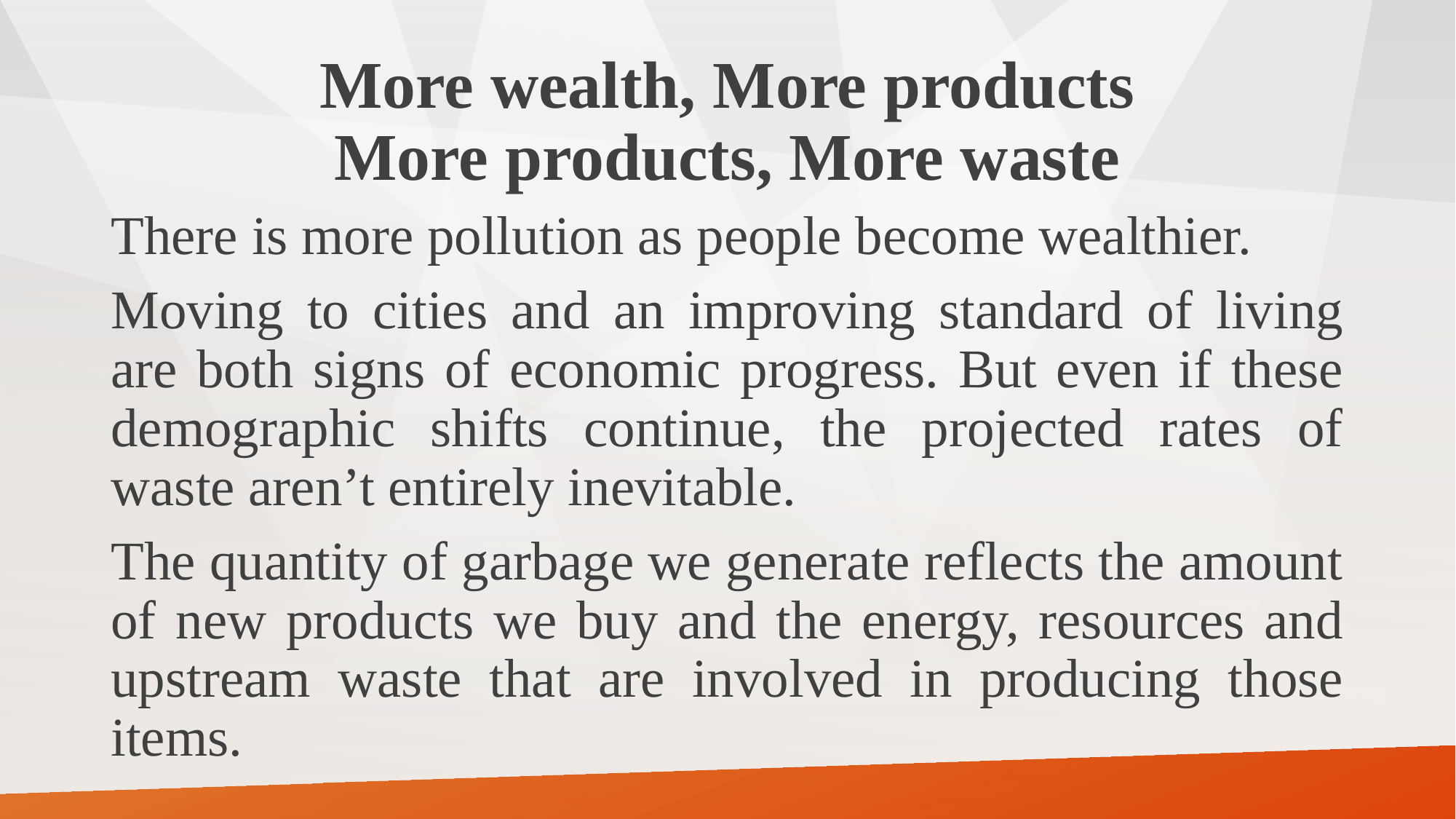

# More wealth, More products More products, More waste
There is more pollution as people become wealthier.
Moving to cities and an improving standard of living are both signs of economic progress. But even if these demographic shifts continue, the projected rates of waste aren’t entirely inevitable.
The quantity of garbage we generate reflects the amount of new products we buy and the energy, resources and upstream waste that are involved in producing those items.